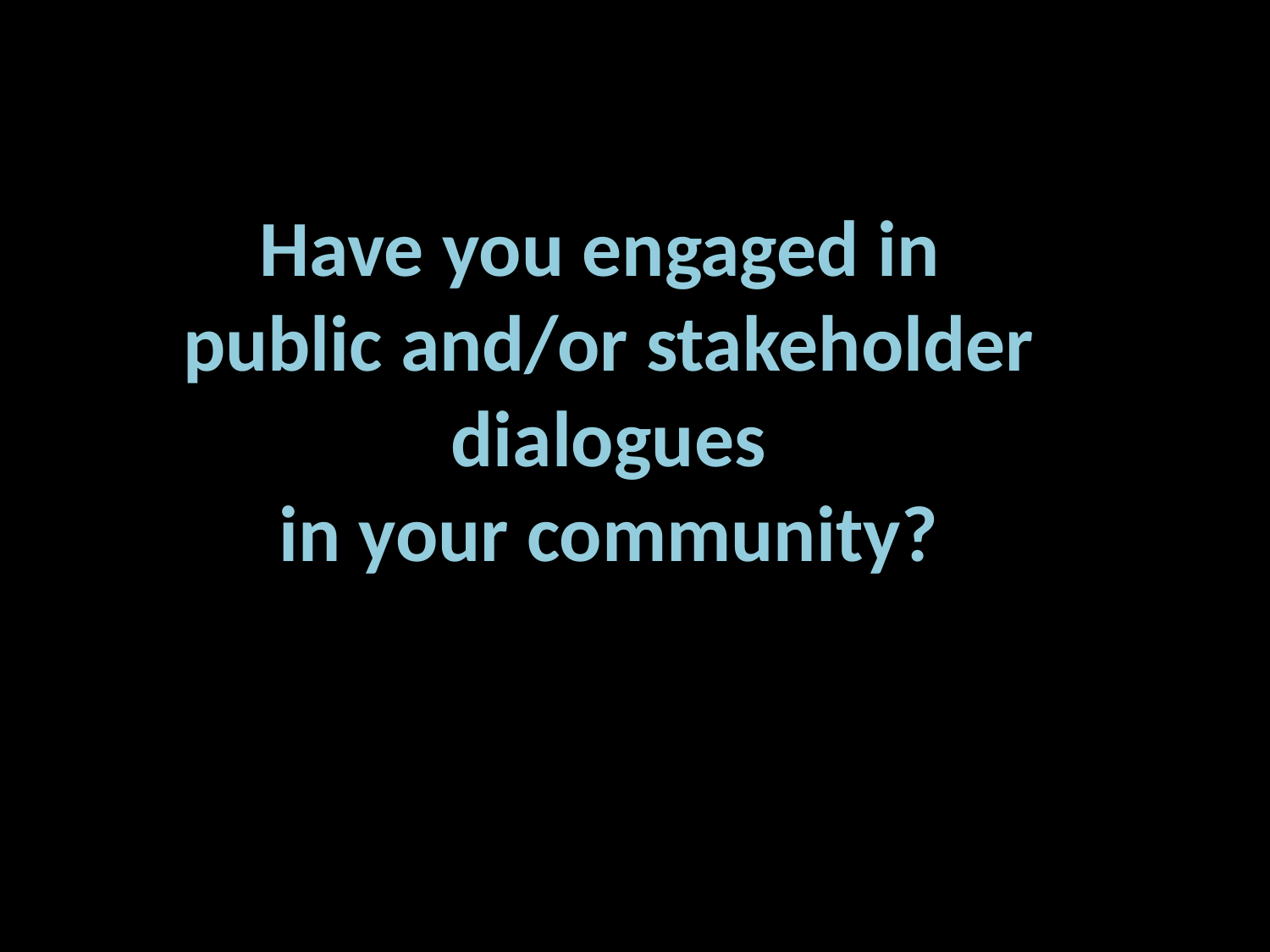

Have you engaged in
public and/or stakeholder
dialogues
in your community?